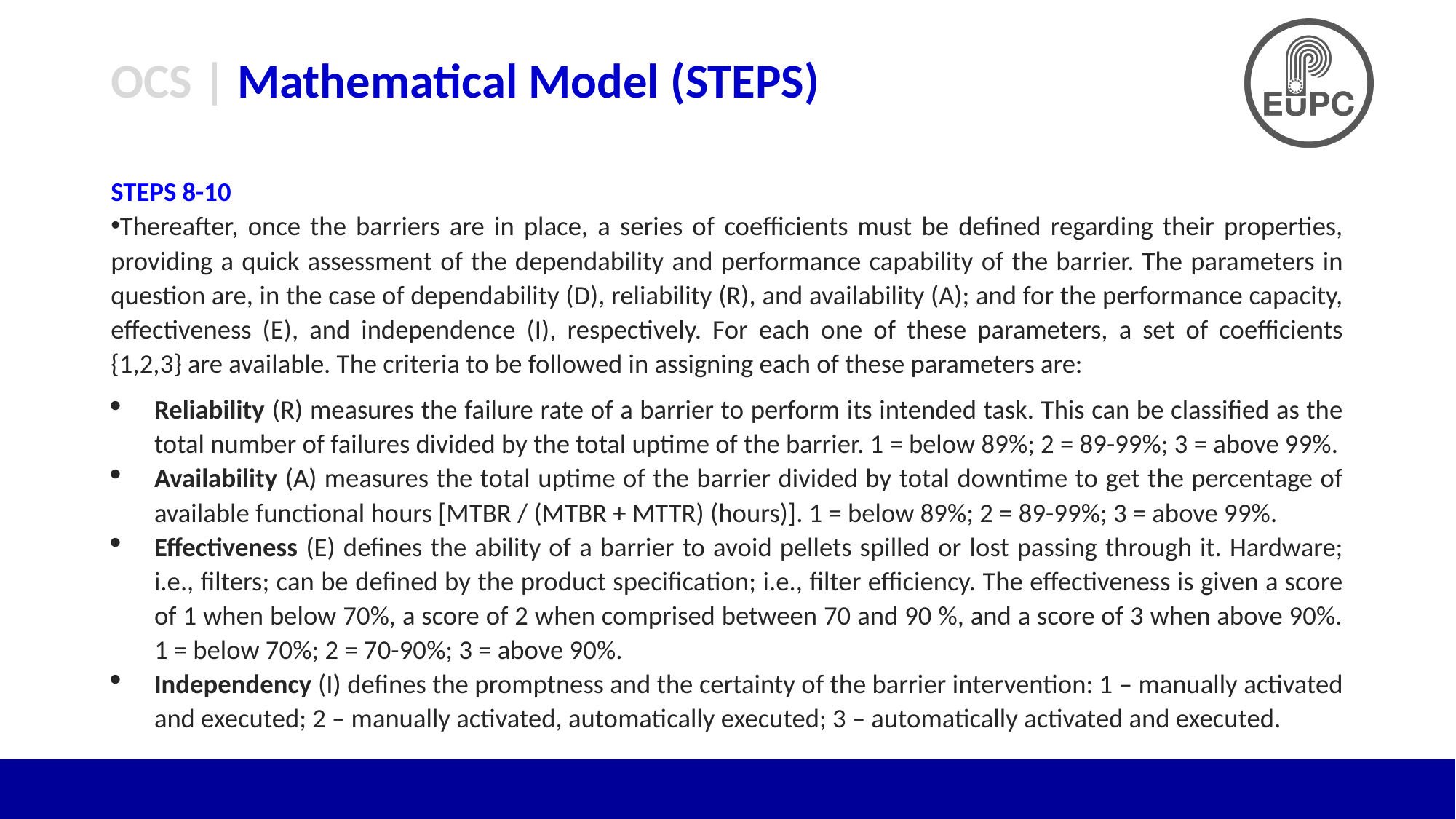

# OCS | Mathematical Model (STEPS)
STEPS 8-10
Thereafter, once the barriers are in place, a series of coefficients must be defined regarding their properties, providing a quick assessment of the dependability and performance capability of the barrier. The parameters in question are, in the case of dependability (D), reliability (R), and availability (A); and for the performance capacity, effectiveness (E), and independence (I), respectively. For each one of these parameters, a set of coefficients {1,2,3} are available. The criteria to be followed in assigning each of these parameters are:
Reliability (R) measures the failure rate of a barrier to perform its intended task. This can be classified as the total number of failures divided by the total uptime of the barrier. 1 = below 89%; 2 = 89-99%; 3 = above 99%.
Availability (A) measures the total uptime of the barrier divided by total downtime to get the percentage of available functional hours [MTBR / (MTBR + MTTR) (hours)]. 1 = below 89%; 2 = 89-99%; 3 = above 99%.
Effectiveness (E) defines the ability of a barrier to avoid pellets spilled or lost passing through it. Hardware; i.e., filters; can be defined by the product specification; i.e., filter efficiency. The effectiveness is given a score of 1 when below 70%, a score of 2 when comprised between 70 and 90 %, and a score of 3 when above 90%. 1 = below 70%; 2 = 70-90%; 3 = above 90%.
Independency (I) defines the promptness and the certainty of the barrier intervention: 1 – manually activated and executed; 2 – manually activated, automatically executed; 3 – automatically activated and executed.